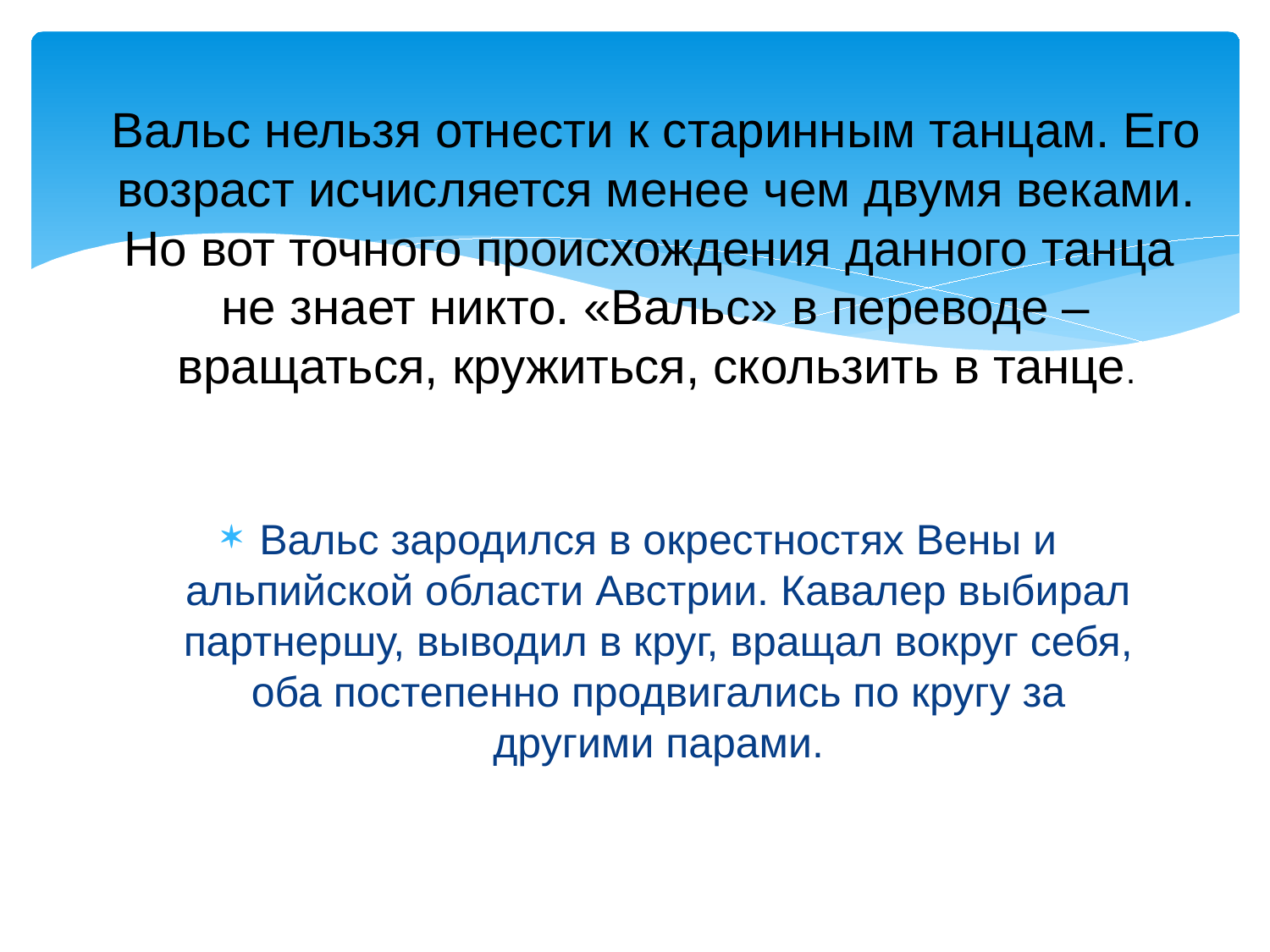

# Вальс нельзя отнести к старинным танцам. Его возраст исчисляется менее чем двумя веками. Но вот точного происхождения данного танца  не знает никто. «Вальс» в переводе – вращаться, кружиться, скользить в танце.
Вальс зародился в окрестностях Вены и альпийской области Австрии. Кавалер выбирал партнершу, выводил в круг, вращал вокруг себя, оба постепенно продвигались по кругу за другими парами.